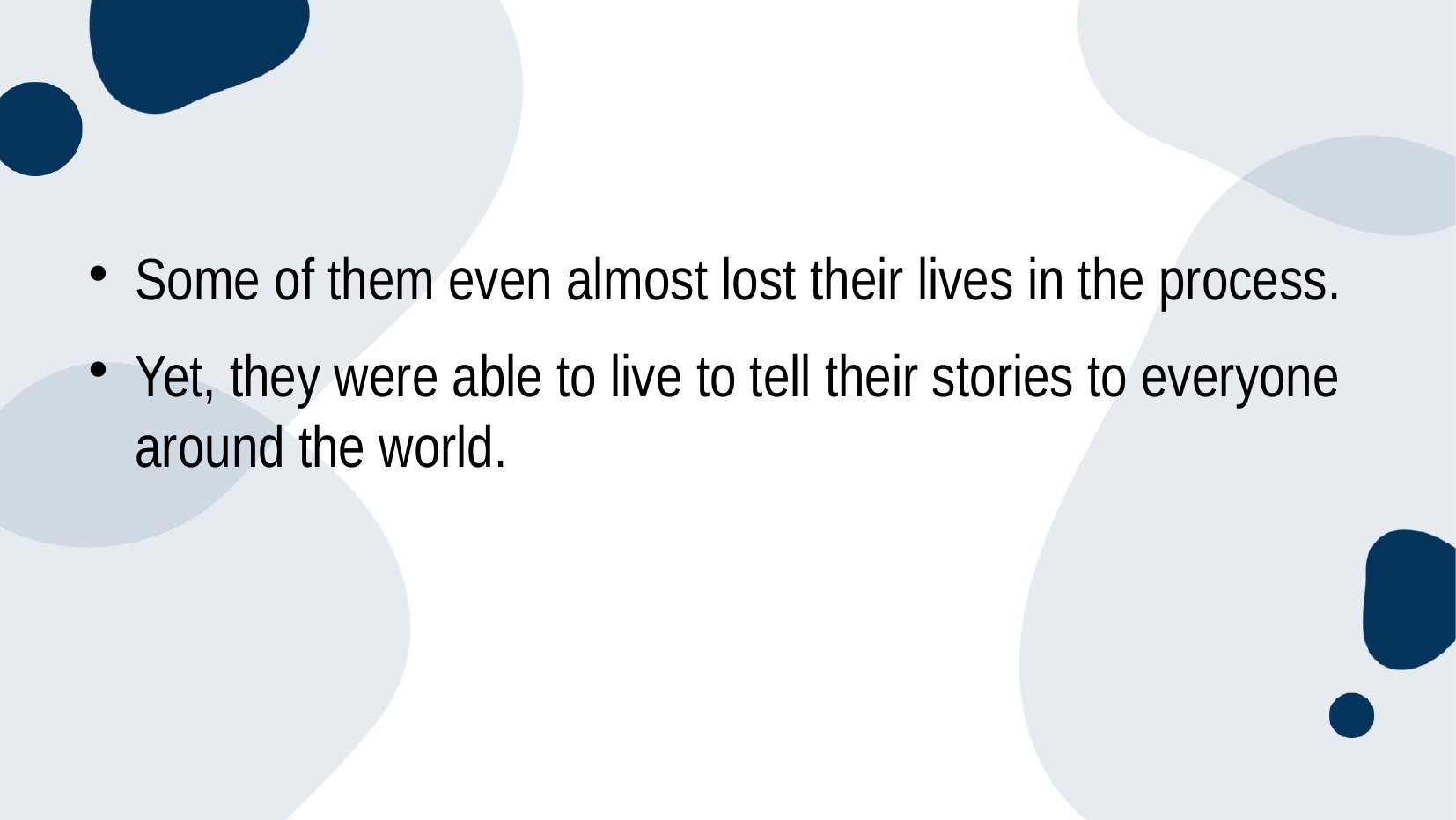

#
Some of them even almost lost their lives in the process.
Yet, they were able to live to tell their stories to everyone around the world.